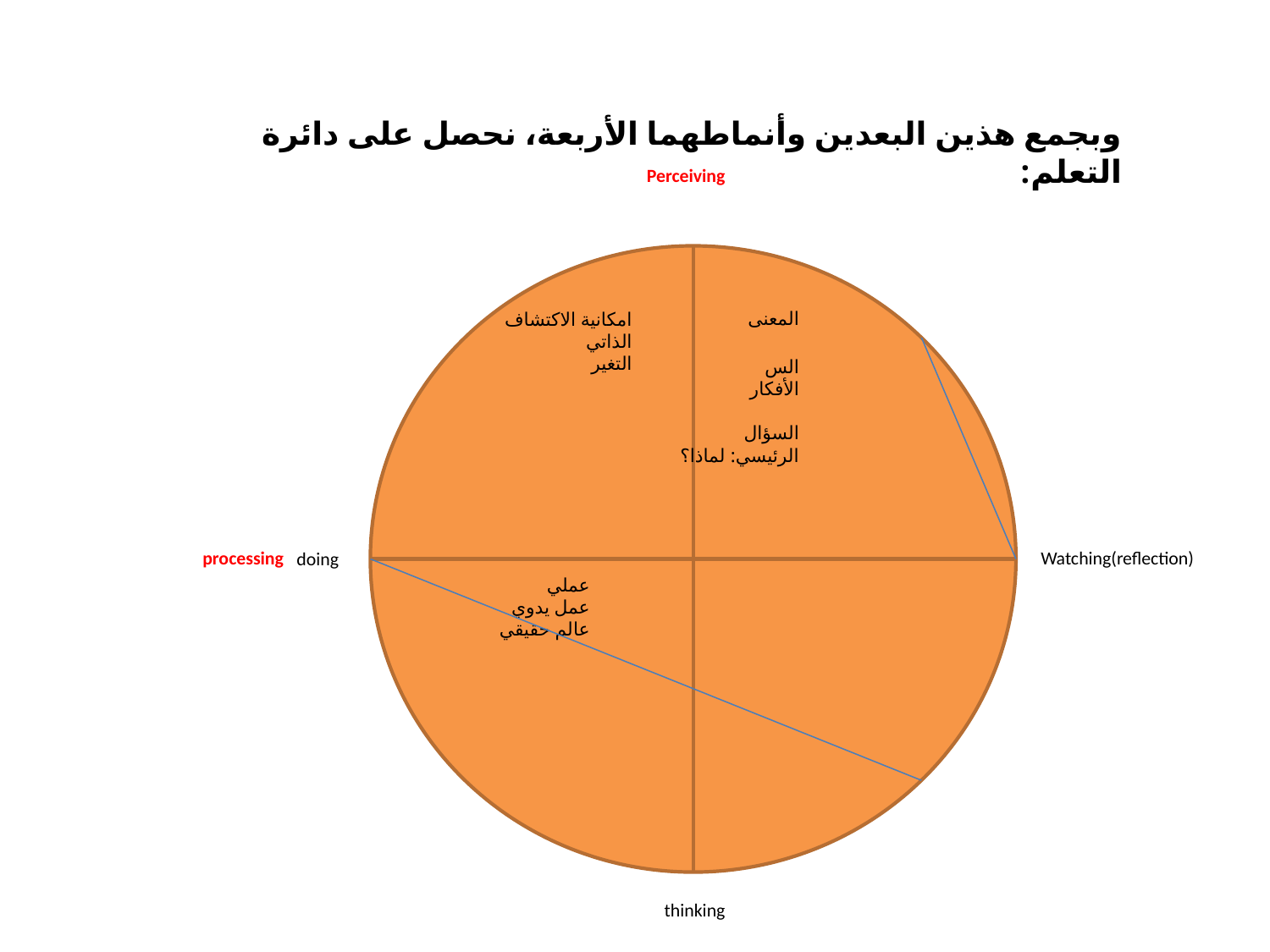

وبجمع هذين البعدين وأنماطهما الأربعة، نحصل على دائرة التعلم:

                                               feeling

                                                    امكا

Perceiving

المعنى
الس
الأفكار

السؤال الرئيسي: لماذا؟

امكانية الاكتشاف الذاتي
التغير
processing
Watching(reflection)
doing
عملي
عمل يدوي
عالم حقيقي
thinking